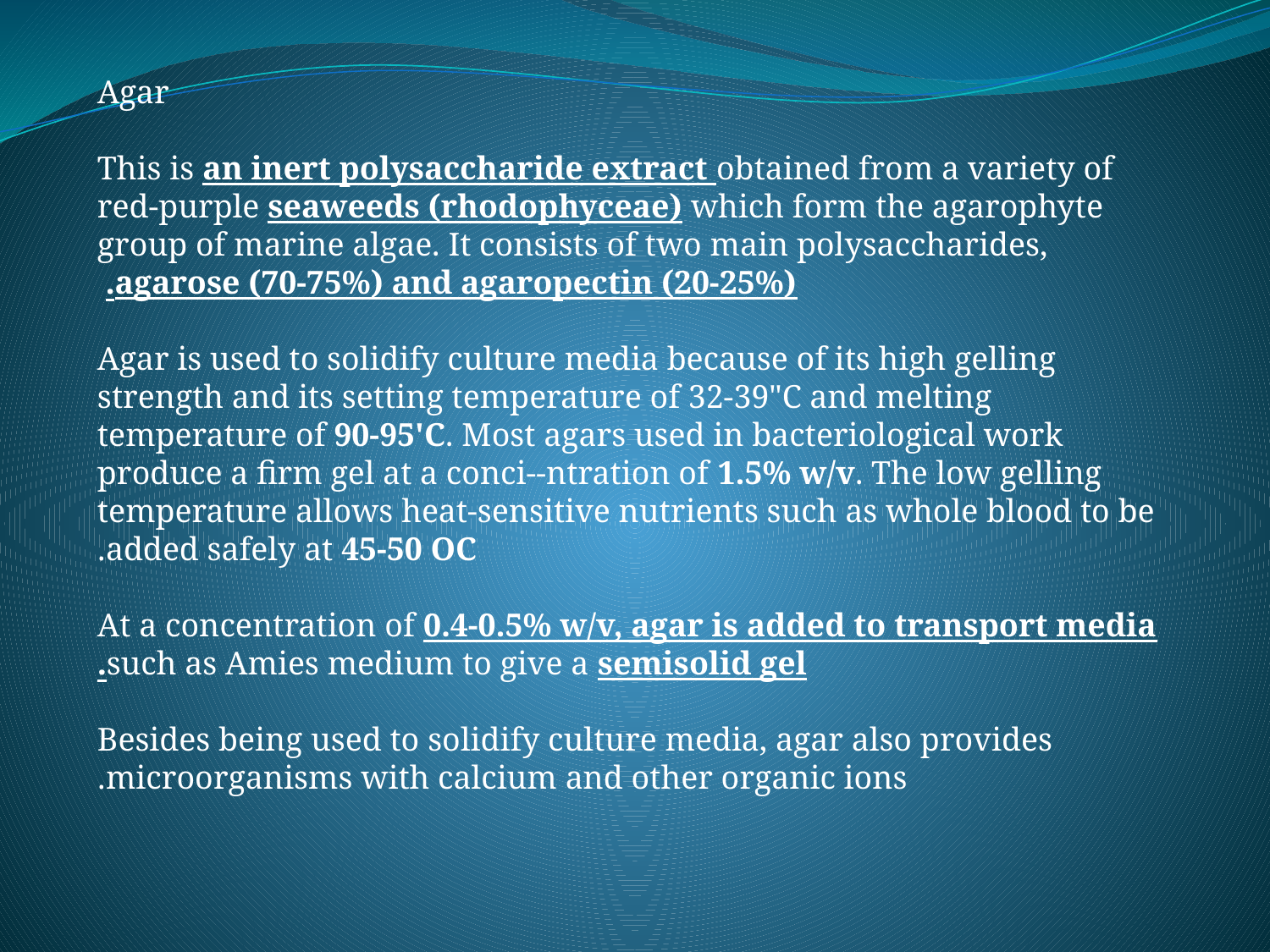

Agar

This is an inert polysaccharide extract obtained from a variety of red-purple seaweeds (rhodophyceae) which form the agarophyte group of marine algae. It consists of two main polysaccharides, agarose (70-75%) and agaropectin (20-25%).

Agar is used to solidify culture media because of its high gelling strength and its setting temperature of 32-39"C and melting temperature of 90-95'C. Most agars used in bacteriological work produce a firm gel at a conci--ntration of 1.5% w/v. The low gelling temperature allows heat-sensitive nutrients such as whole blood to be added safely at 45-50 OC.

At a concentration of 0.4-0.5% w/v, agar is added to transport media such as Amies medium to give a semisolid gel.

Besides being used to solidify culture media, agar also provides microorganisms with calcium and other organic ions.